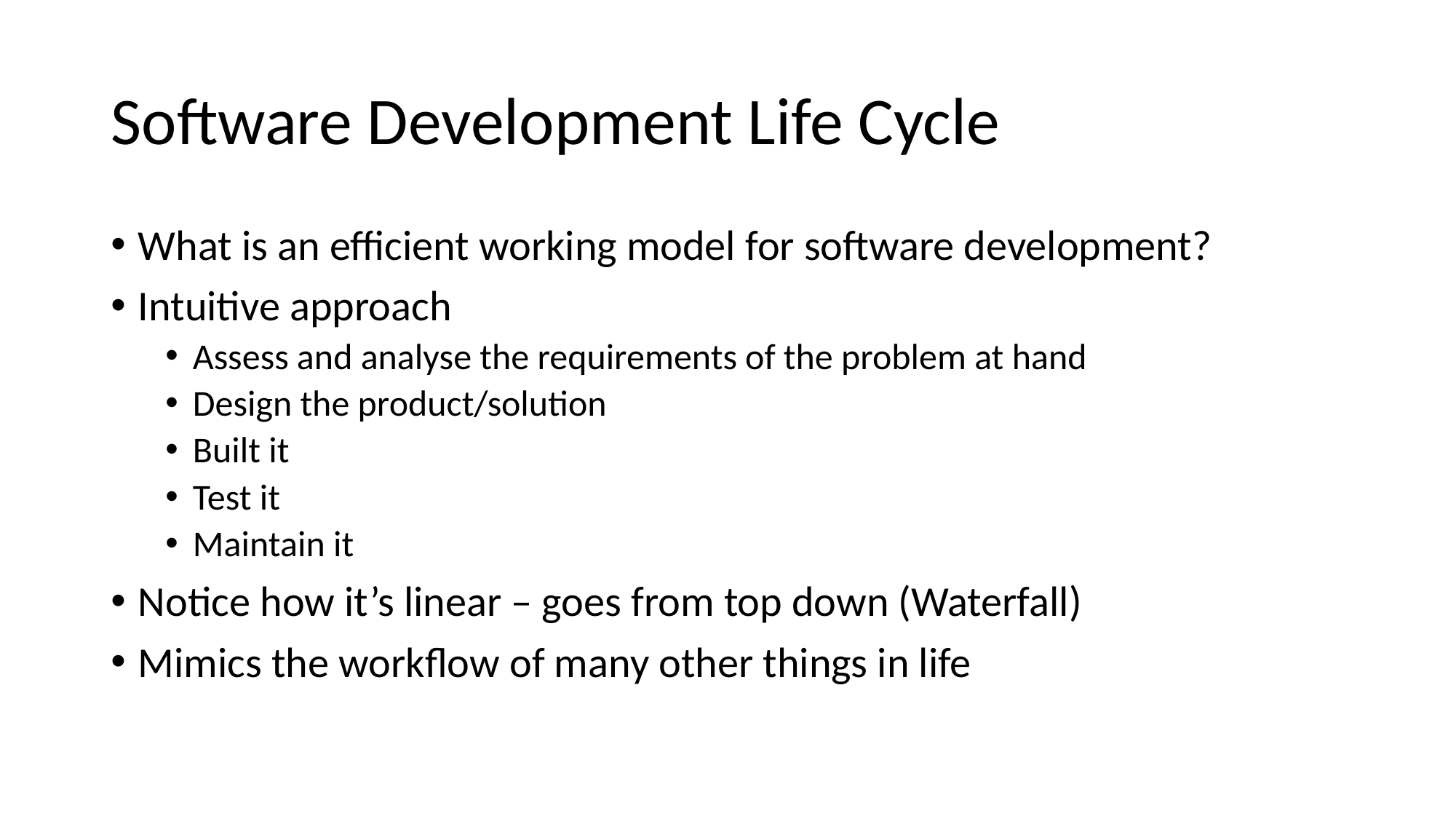

# Software Development Life Cycle
What is an efficient working model for software development?
Intuitive approach
Assess and analyse the requirements of the problem at hand
Design the product/solution
Built it
Test it
Maintain it
Notice how it’s linear – goes from top down (Waterfall)
Mimics the workflow of many other things in life